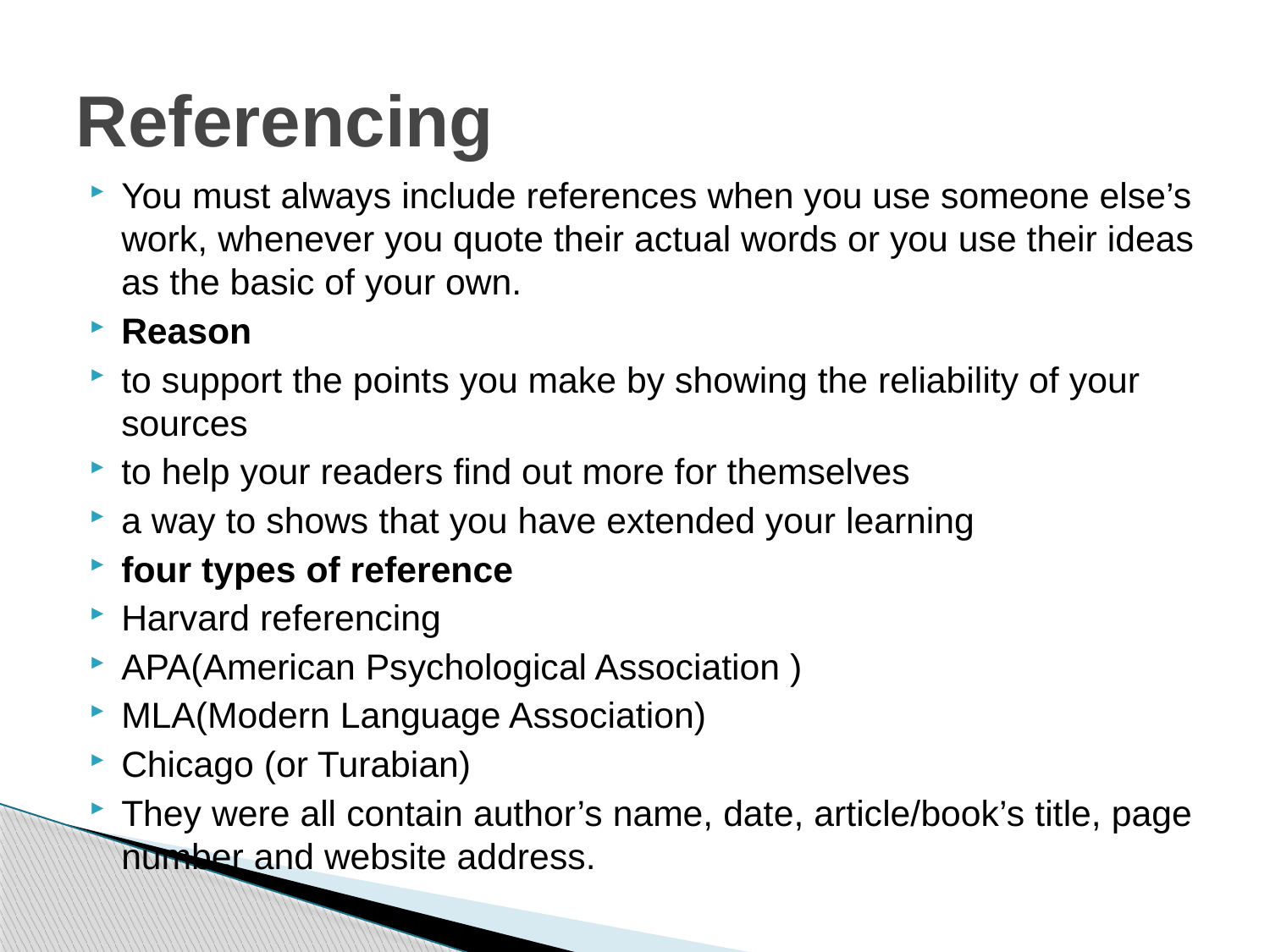

# Referencing
You must always include references when you use someone else’s work, whenever you quote their actual words or you use their ideas as the basic of your own.
Reason
to support the points you make by showing the reliability of your sources
to help your readers find out more for themselves
a way to shows that you have extended your learning
four types of reference
Harvard referencing
APA(American Psychological Association )
MLA(Modern Language Association)
Chicago (or Turabian)
They were all contain author’s name, date, article/book’s title, page number and website address.